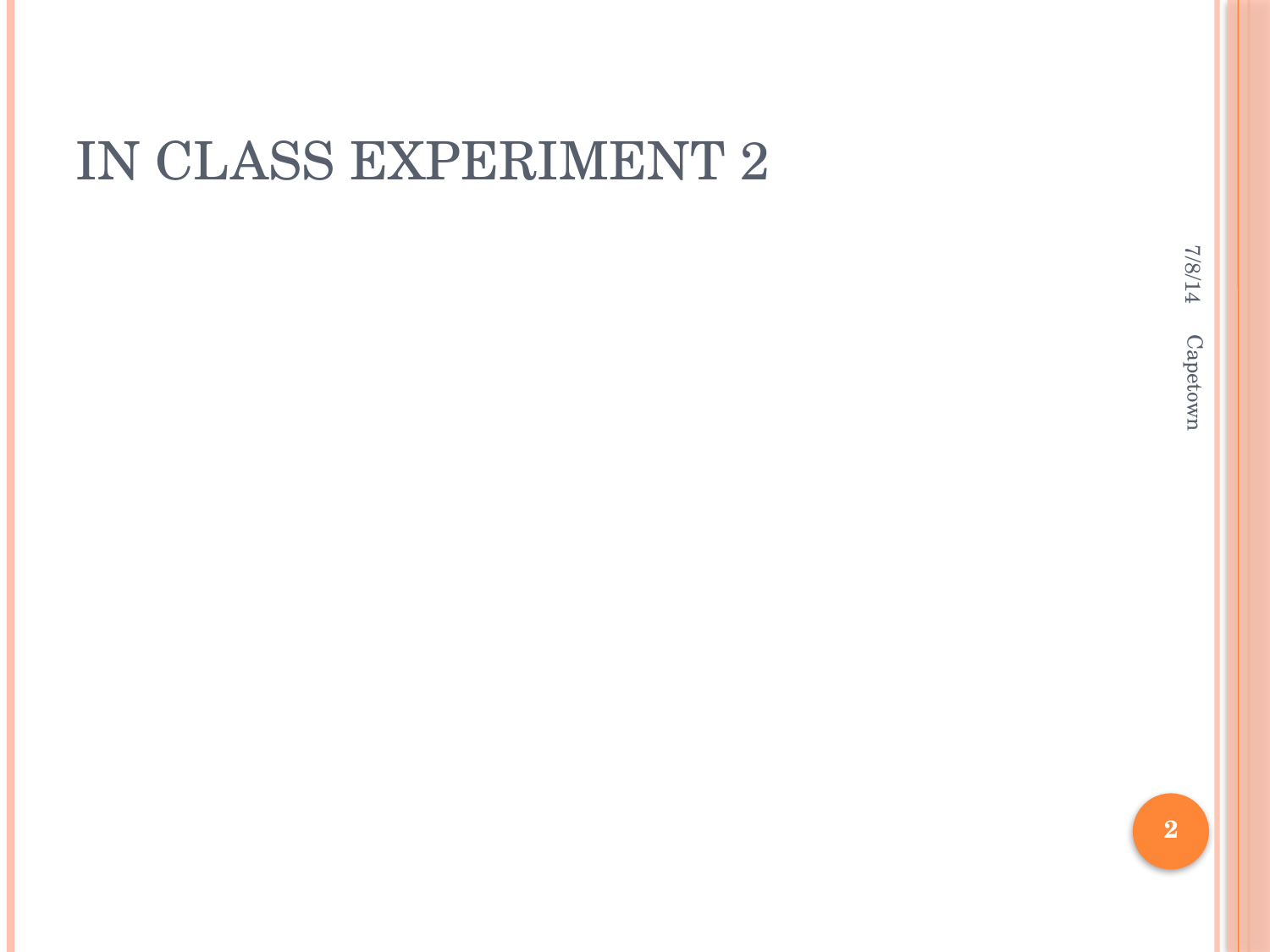

# In Class Experiment 2
7/8/14

Capetown
2